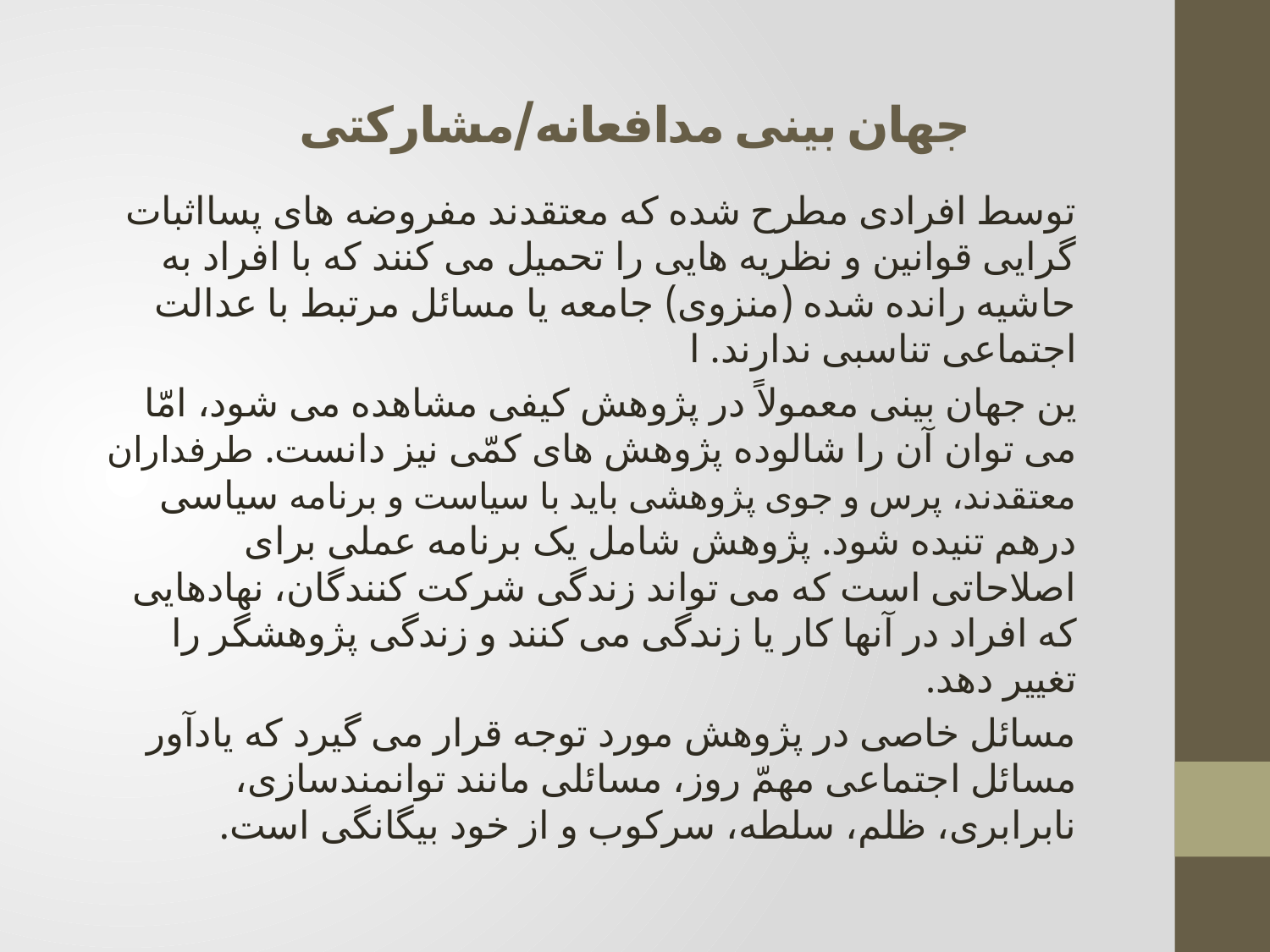

# جهان بینی مدافعانه/مشارکتی
توسط افرادی مطرح شده که معتقدند مفروضه های پسااثبات گرایی قوانین و نظریه هایی را تحمیل می کنند که با افراد به حاشیه رانده شده (منزوی) جامعه یا مسائل مرتبط با عدالت اجتماعی تناسبی ندارند. ا
ین جهان بینی معمولاً در پژوهش کیفی مشاهده می شود، امّا می توان آن را شالوده پژوهش های کمّی نیز دانست. طرفداران معتقدند، پرس و جوی پژوهشی باید با سیاست و برنامه سیاسی درهم تنیده شود. پژوهش شامل یک برنامه عملی برای اصلاحاتی است که می تواند زندگی شرکت کنندگان، نهادهایی که افراد در آنها کار یا زندگی می کنند و زندگی پژوهشگر را تغییر دهد.
مسائل خاصی در پژوهش مورد توجه قرار می گیرد که یادآور مسائل اجتماعی مهمّ روز، مسائلی مانند توانمندسازی، نابرابری، ظلم، سلطه، سرکوب و از خود بیگانگی است.